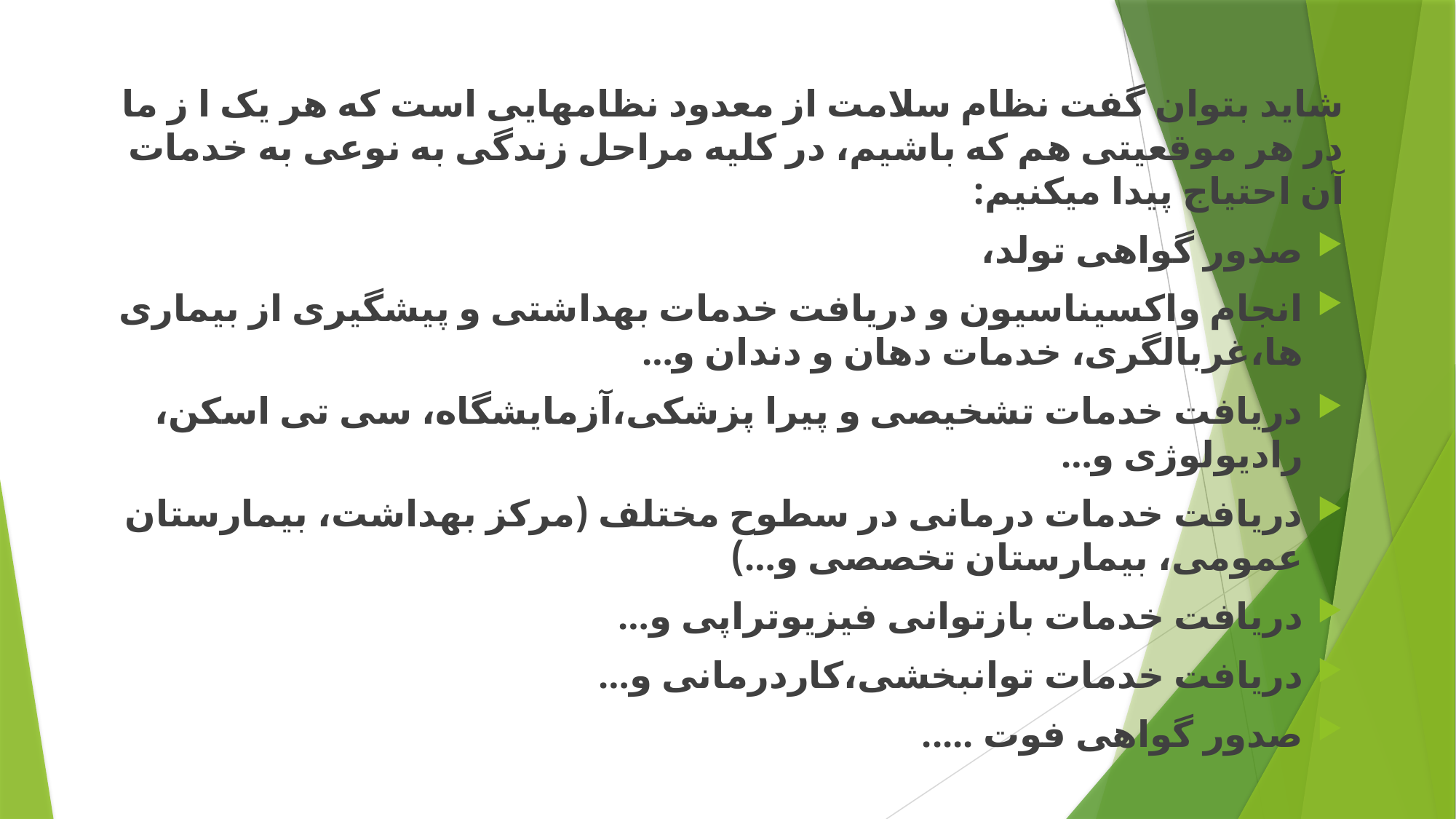

شاید بتوان گفت نظام سلامت از معدود نظامهایی است که هر یک ا ز ما در هر موقعیتی هم که باشیم، در کلیه مراحل زندگی به نوعی به خدمات آن احتیاج پیدا میکنیم:
صدور گواهی تولد،
انجام واکسیناسیون و دریافت خدمات بهداشتی و پیشگیری از بیماری ها،غربالگری، خدمات دهان و دندان و…
دریافت خدمات تشخیصی و پیرا پزشکی،آزمایشگاه، سی تی اسکن، رادیولوژی و…
دریافت خدمات درمانی در سطوح مختلف (مرکز بهداشت، بیمارستان عمومی، بیمارستان تخصصی و…)
دریافت خدمات بازتوانی فیزیوتراپی و…
دریافت خدمات توانبخشی،کاردرمانی و…
صدور گواهی فوت .....